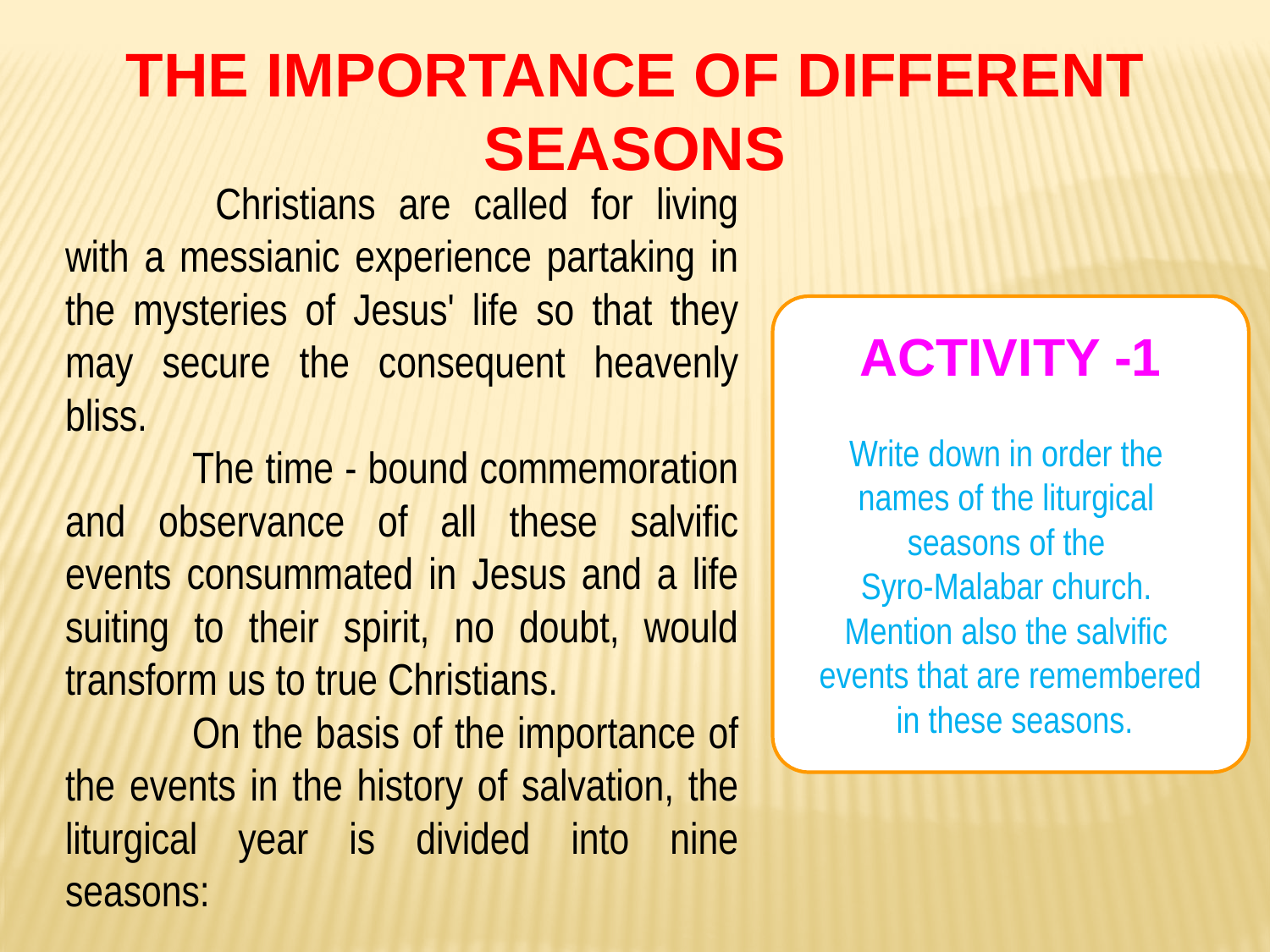

THE IMPORTANCE OF DIFFERENT SEASONS
	 Christians are called for living with a messianic experience partaking in the mysteries of Jesus' life so that they may secure the consequent heavenly bliss.
	The time - bound commemoration and observance of all these salvific events consummated in Jesus and a life suiting to their spirit, no doubt, would transform us to true Christians.
	On the basis of the importance of the events in the history of salvation, the liturgical year is divided into nine seasons:

ACTIVITY -1

Write down in order the
names of the liturgical
seasons of the
Syro-Malabar church.
Mention also the salvific
events that are remembered
 in these seasons.